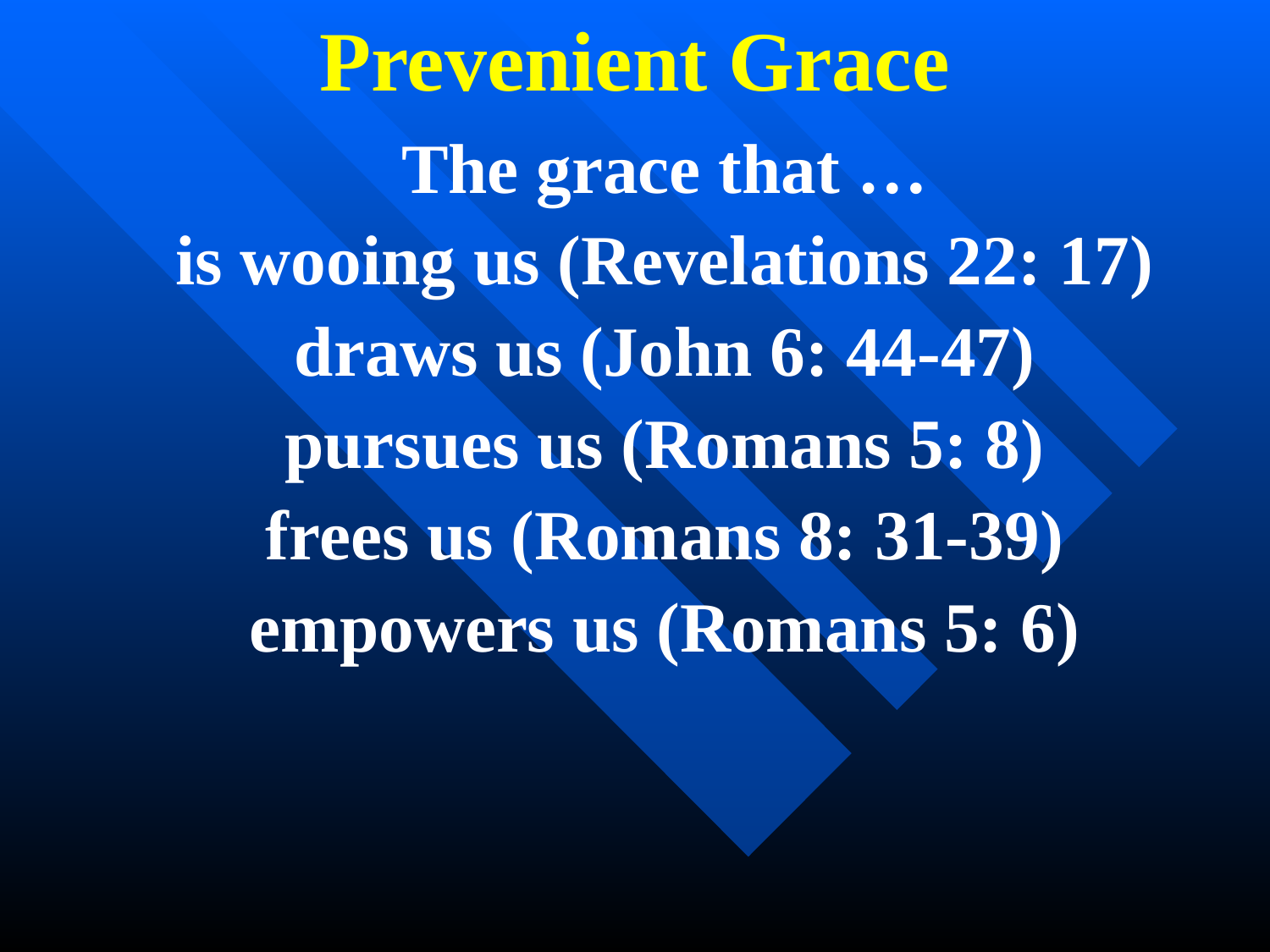

Prevenient Grace
 The grace that …
 is wooing us (Revelations 22: 17)
 draws us (John 6: 44-47)
 pursues us (Romans 5: 8)
 frees us (Romans 8: 31-39)
 empowers us (Romans 5: 6)